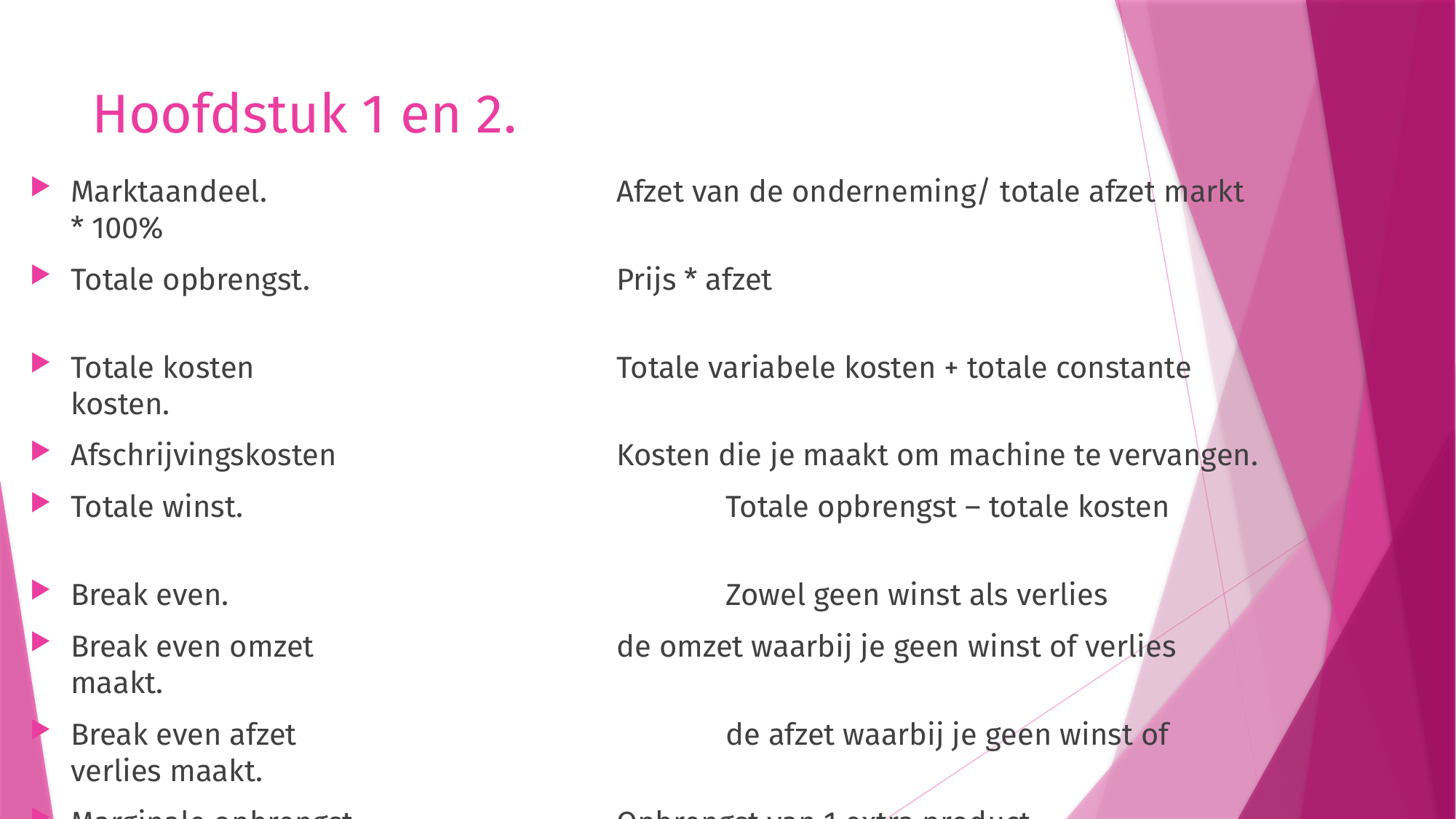

# Hoofdstuk 1 en 2.
Marktaandeel.				Afzet van de onderneming/ totale afzet markt * 100%
Totale opbrengst.			Prijs * afzet
Totale kosten				Totale variabele kosten + totale constante kosten.
Afschrijvingskosten			Kosten die je maakt om machine te vervangen.
Totale winst.					Totale opbrengst – totale kosten
Break even.					Zowel geen winst als verlies
Break even omzet			de omzet waarbij je geen winst of verlies maakt.
Break even afzet				de afzet waarbij je geen winst of verlies maakt.
Marginale opbrengst.			Opbrengst van 1 extra product.
Marginale kosten.			Kosten van 1 extra product.